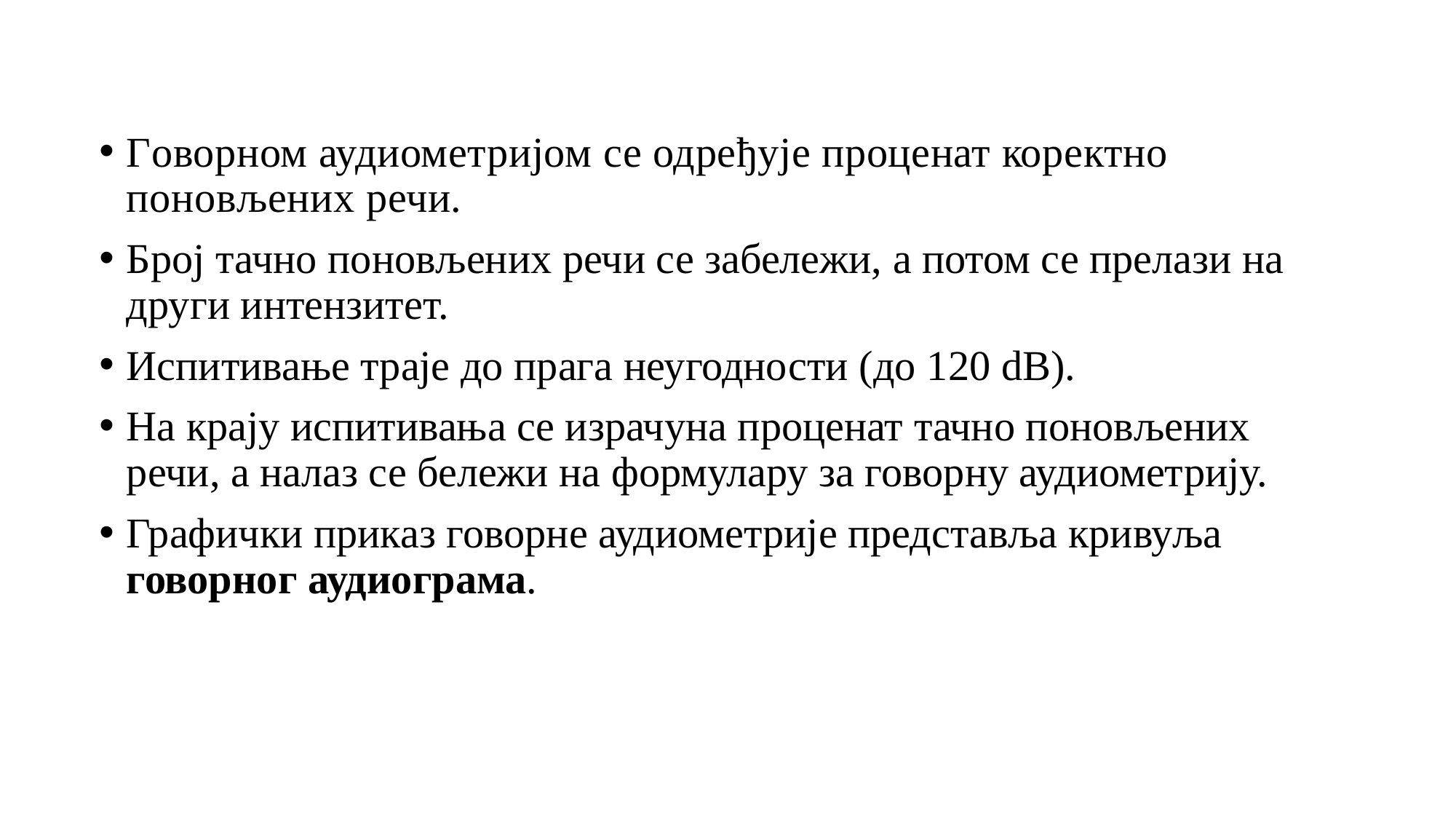

Говорном аудиометријом се одређује проценат коректно поновљених речи.
Број тачно поновљених речи се забележи, а потом се прелази на други интензитет.
Испитивање траје до прага неугодности (до 120 dB).
На крају испитивања се израчуна проценат тачно поновљених речи, а налаз се бележи на формулару за говорну аудиометрију.
Графички приказ говорне аудиометрије представља кривуља говорног аудиограма.